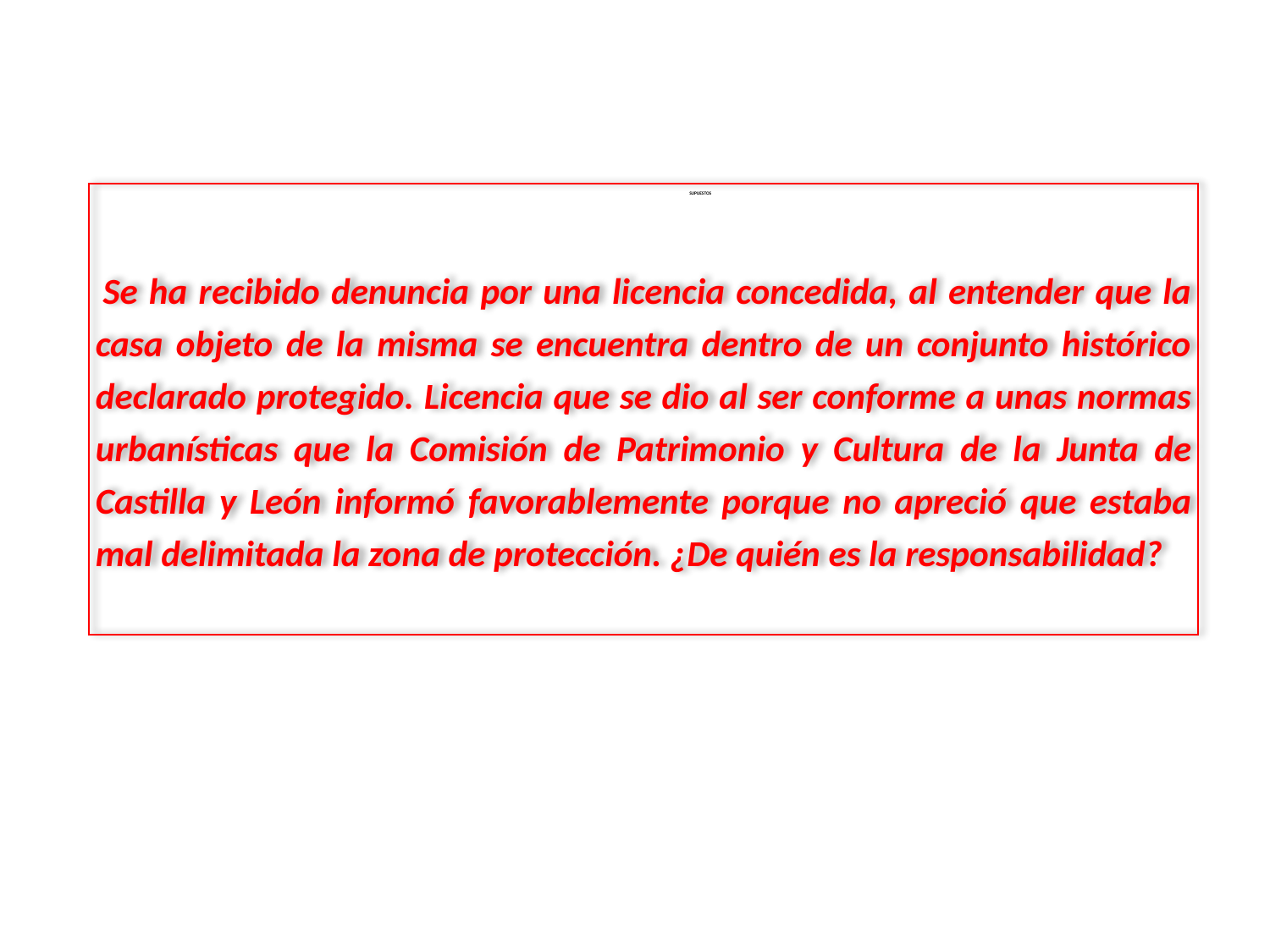

Se ha recibido denuncia por una licencia concedida, al entender que la casa objeto de la misma se encuentra dentro de un conjunto histórico declarado protegido. Licencia que se dio al ser conforme a unas normas urbanísticas que la Comisión de Patrimonio y Cultura de la Junta de Castilla y León informó favorablemente porque no apreció que estaba mal delimitada la zona de protección. ¿De quién es la responsabilidad?

# SUPUESTOS